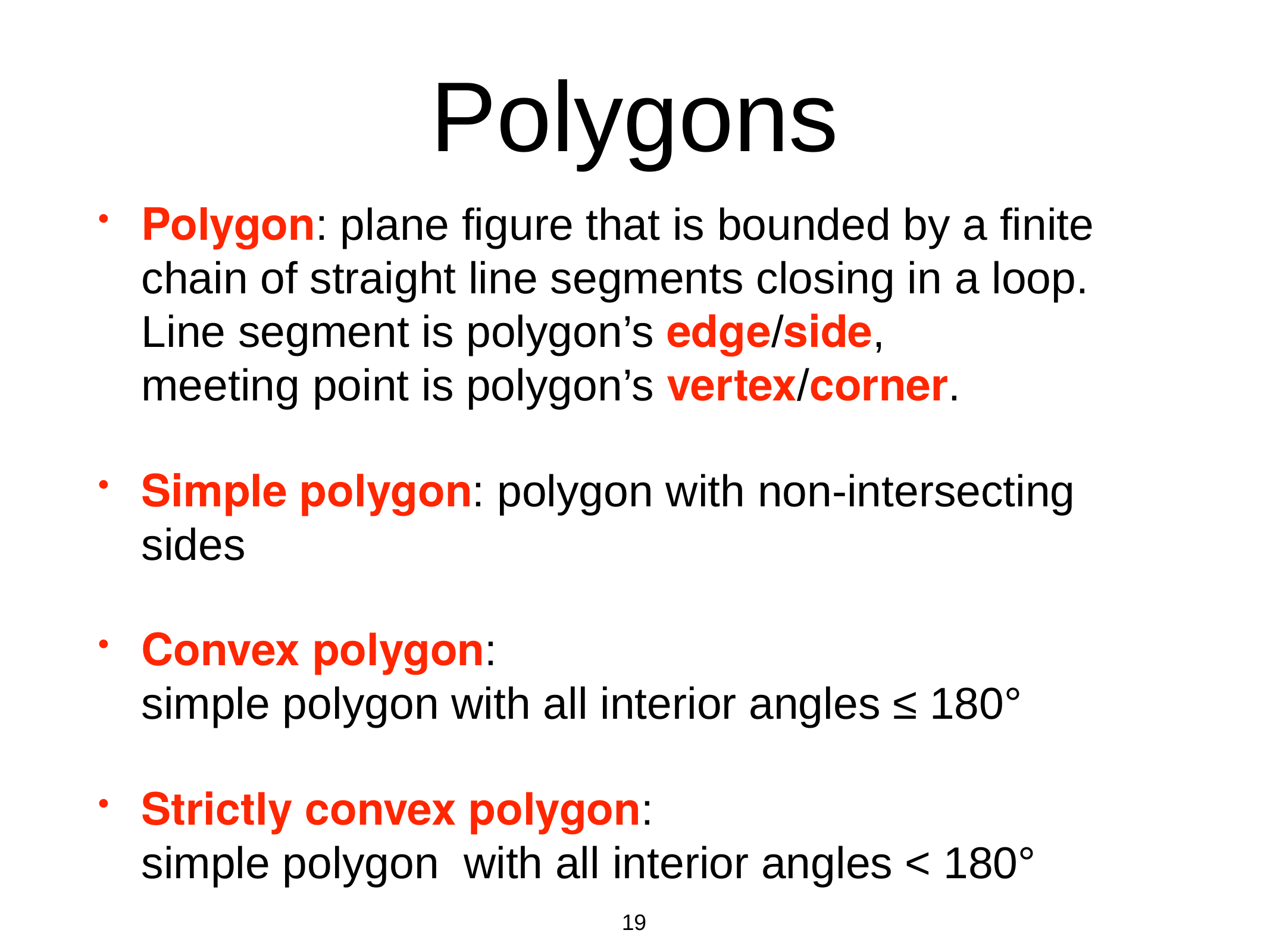

19
# Polygons
Polygon: plane figure that is bounded by a finite chain of straight line segments closing in a loop.
Line segment is polygon’s edge/side,
meeting point is polygon’s vertex/corner.
Simple polygon: polygon with non-intersecting sides
Convex polygon:
simple polygon with all interior angles ≤ 180°
Strictly convex polygon:
simple polygon  with all interior angles < 180°